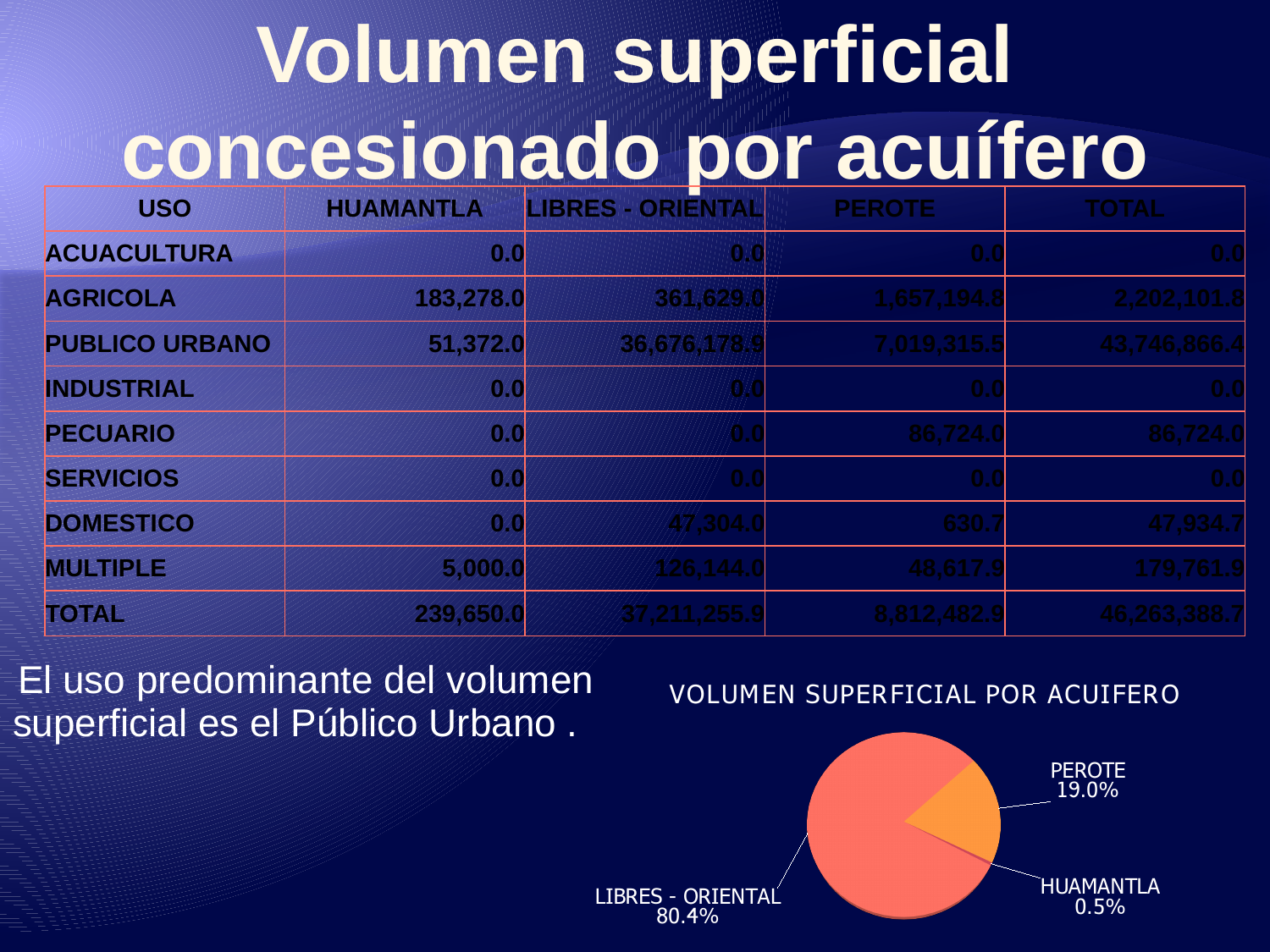

# Volumen superficial concesionado por acuífero
| USO | HUAMANTLA | LIBRES - ORIENTAL | PEROTE | TOTAL |
| --- | --- | --- | --- | --- |
| ACUACULTURA | 0.0 | 0.0 | 0.0 | 0.0 |
| AGRICOLA | 183,278.0 | 361,629.0 | 1,657,194.8 | 2,202,101.8 |
| PUBLICO URBANO | 51,372.0 | 36,676,178.9 | 7,019,315.5 | 43,746,866.4 |
| INDUSTRIAL | 0.0 | 0.0 | 0.0 | 0.0 |
| PECUARIO | 0.0 | 0.0 | 86,724.0 | 86,724.0 |
| SERVICIOS | 0.0 | 0.0 | 0.0 | 0.0 |
| DOMESTICO | 0.0 | 47,304.0 | 630.7 | 47,934.7 |
| MULTIPLE | 5,000.0 | 126,144.0 | 48,617.9 | 179,761.9 |
| TOTAL | 239,650.0 | 37,211,255.9 | 8,812,482.9 | 46,263,388.7 |
El uso predominante del volumen superficial es el Público Urbano .

[unsupported chart]